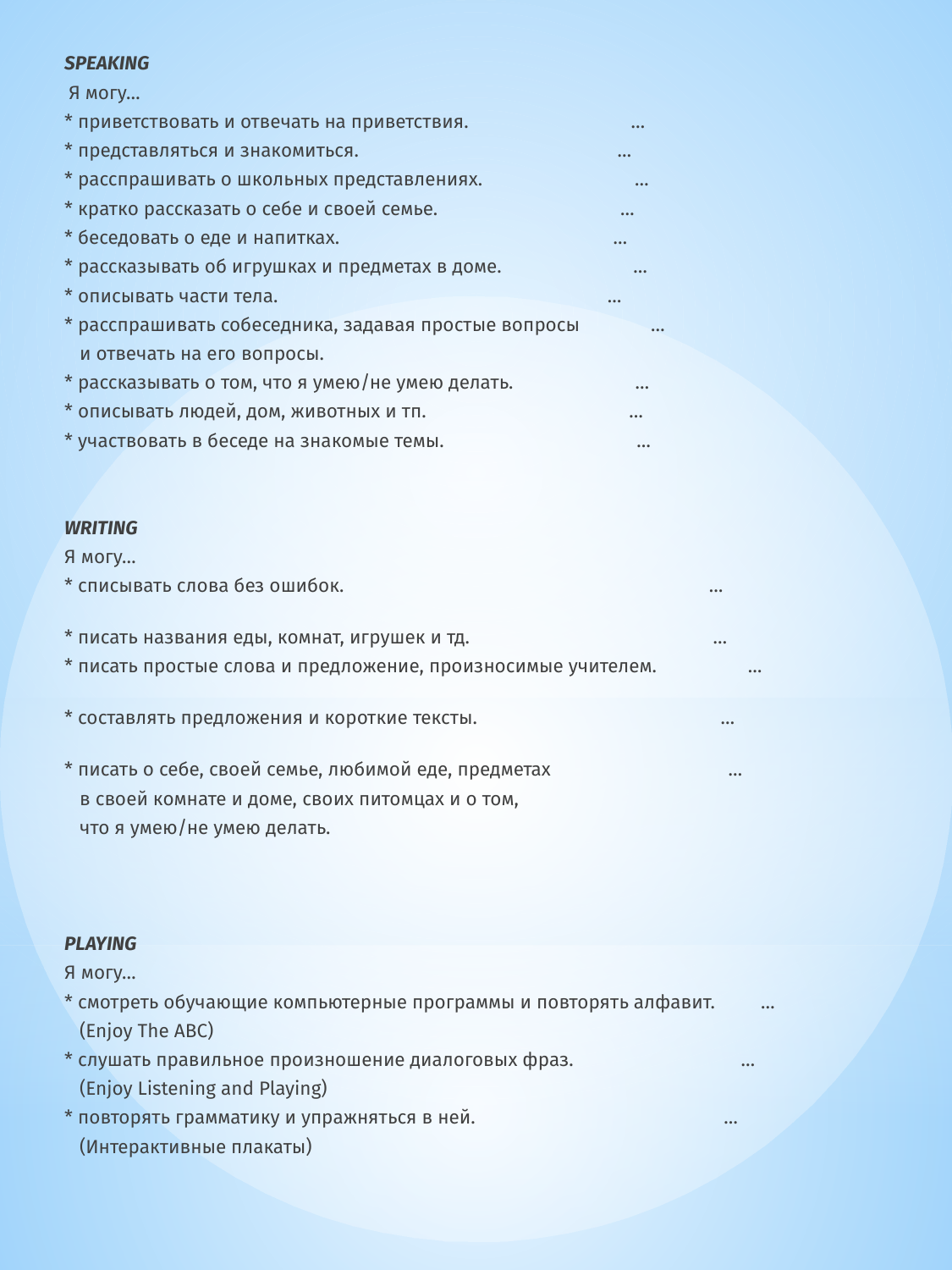

SPEAKING
 Я могу…
* приветствовать и отвечать на приветствия.                                …
* представляться и знакомиться.                                                   …
* расспрашивать о школьных представлениях.                              …
* кратко рассказать о себе и своей семье.                                    …
* беседовать о еде и напитках.                                                      …
* рассказывать об игрушках и предметах в доме.                          …
* описывать части тела.                                                                 …
* расспрашивать собеседника, задавая простые вопросы              …
   и отвечать на его вопросы.
* рассказывать о том, что я умею/не умею делать.                        …
* описывать людей, дом, животных и тп.                                        …
* участвовать в беседе на знакомые темы.                                      …

WRITING
Я могу…
* списывать слова без ошибок.                                                                        …
* писать названия еды, комнат, игрушек и тд.                                                …
* писать простые слова и предложение, произносимые учителем.                  …
* составлять предложения и короткие тексты.                                                …
* писать о себе, своей семье, любимой еде, предметах                                   …
   в своей комнате и доме, своих питомцах и о том,
   что я умею/не умею делать.

PLAYING
Я могу…
* смотреть обучающие компьютерные программы и повторять алфавит.         …
   (Enjoy The ABC)
* слушать правильное произношение диалоговых фраз.                                 …
   (Enjoy Listening and Playing)
* повторять грамматику и упражняться в ней.                                                 …
   (Интерактивные плакаты)